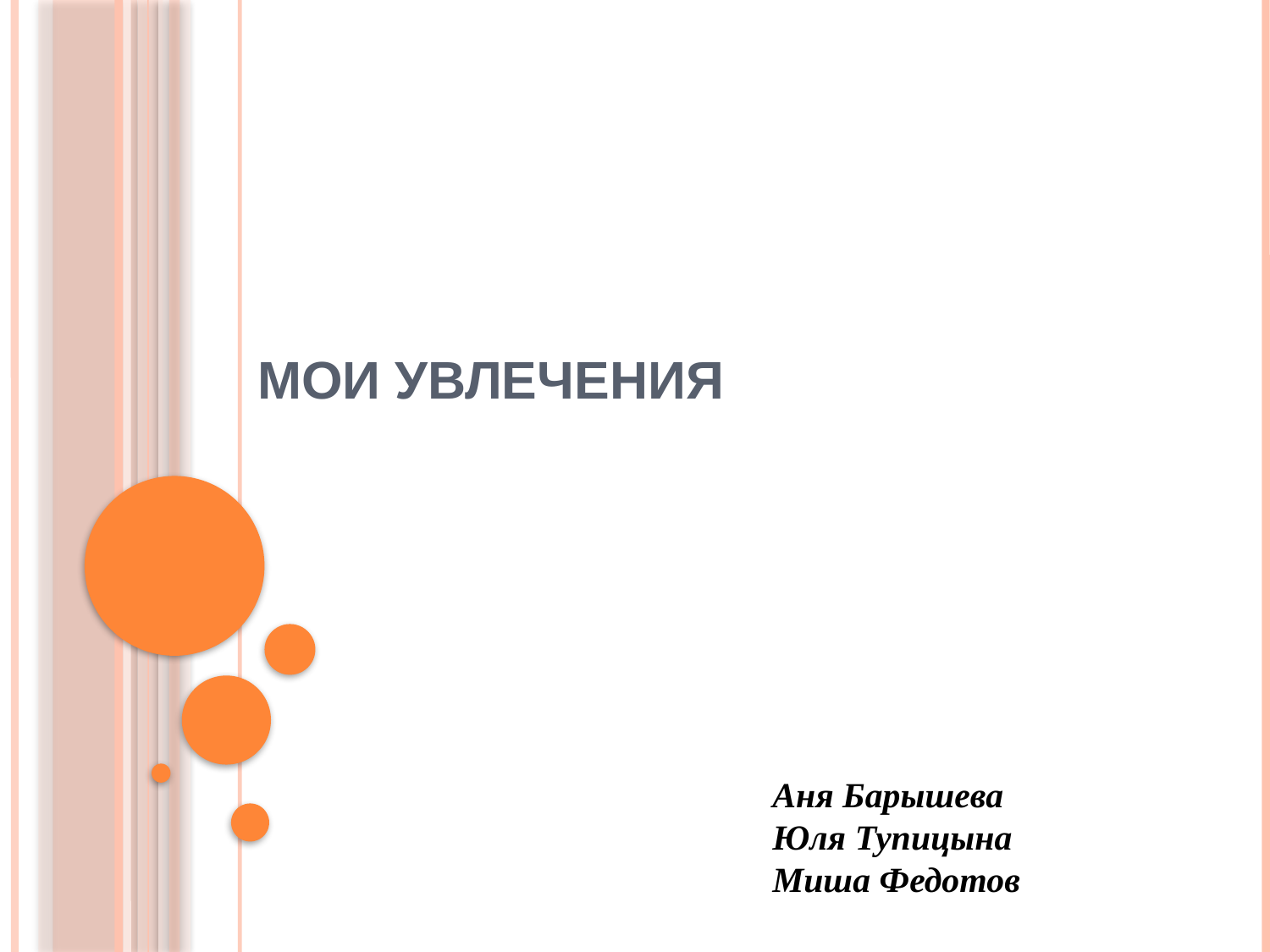

# Мои увлечения
Аня Барышева
Юля Тупицына
Миша Федотов